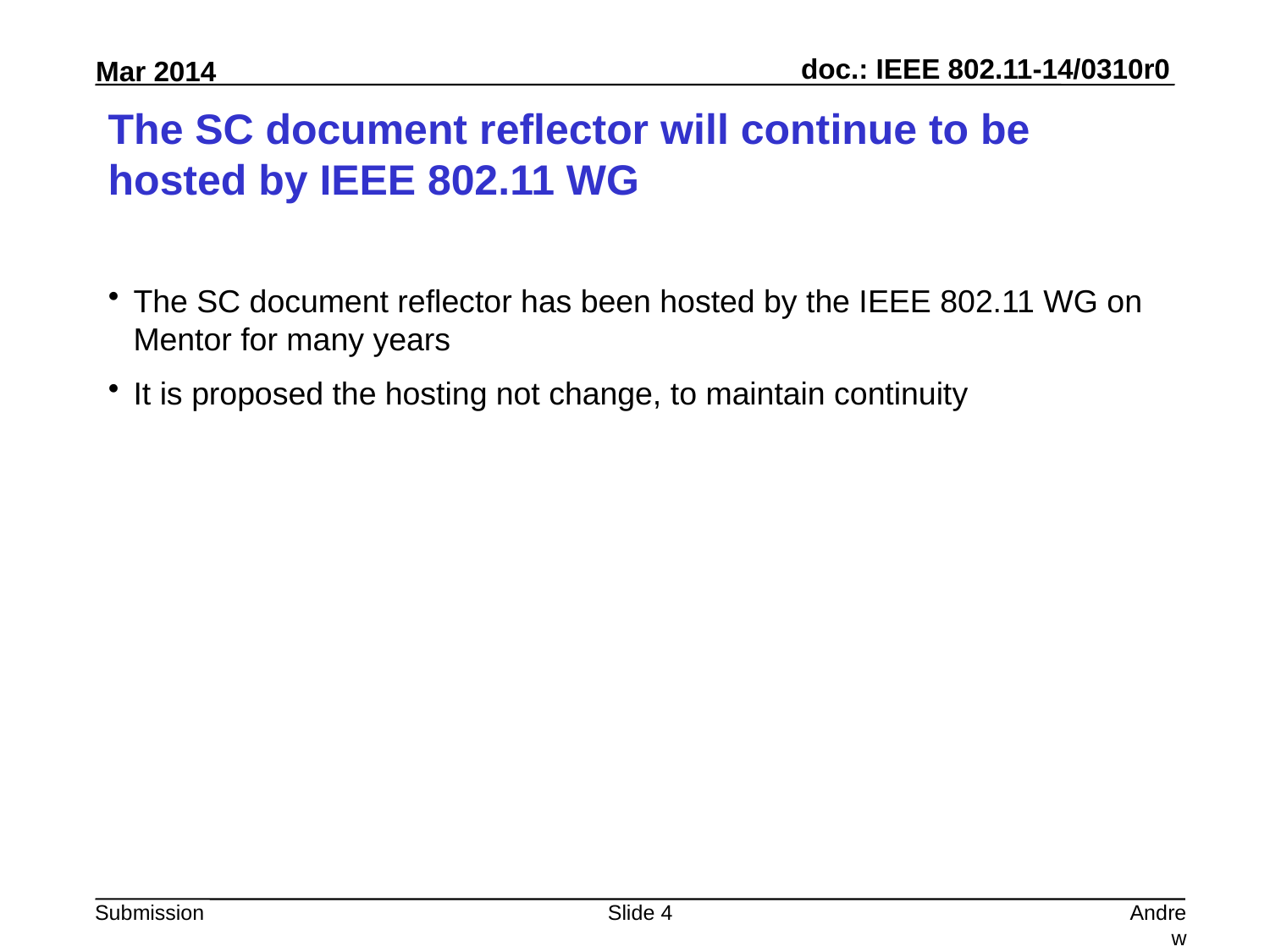

# The SC document reflector will continue to be hosted by IEEE 802.11 WG
The SC document reflector has been hosted by the IEEE 802.11 WG on Mentor for many years
It is proposed the hosting not change, to maintain continuity
Slide 4
Andrew Myles, Cisco